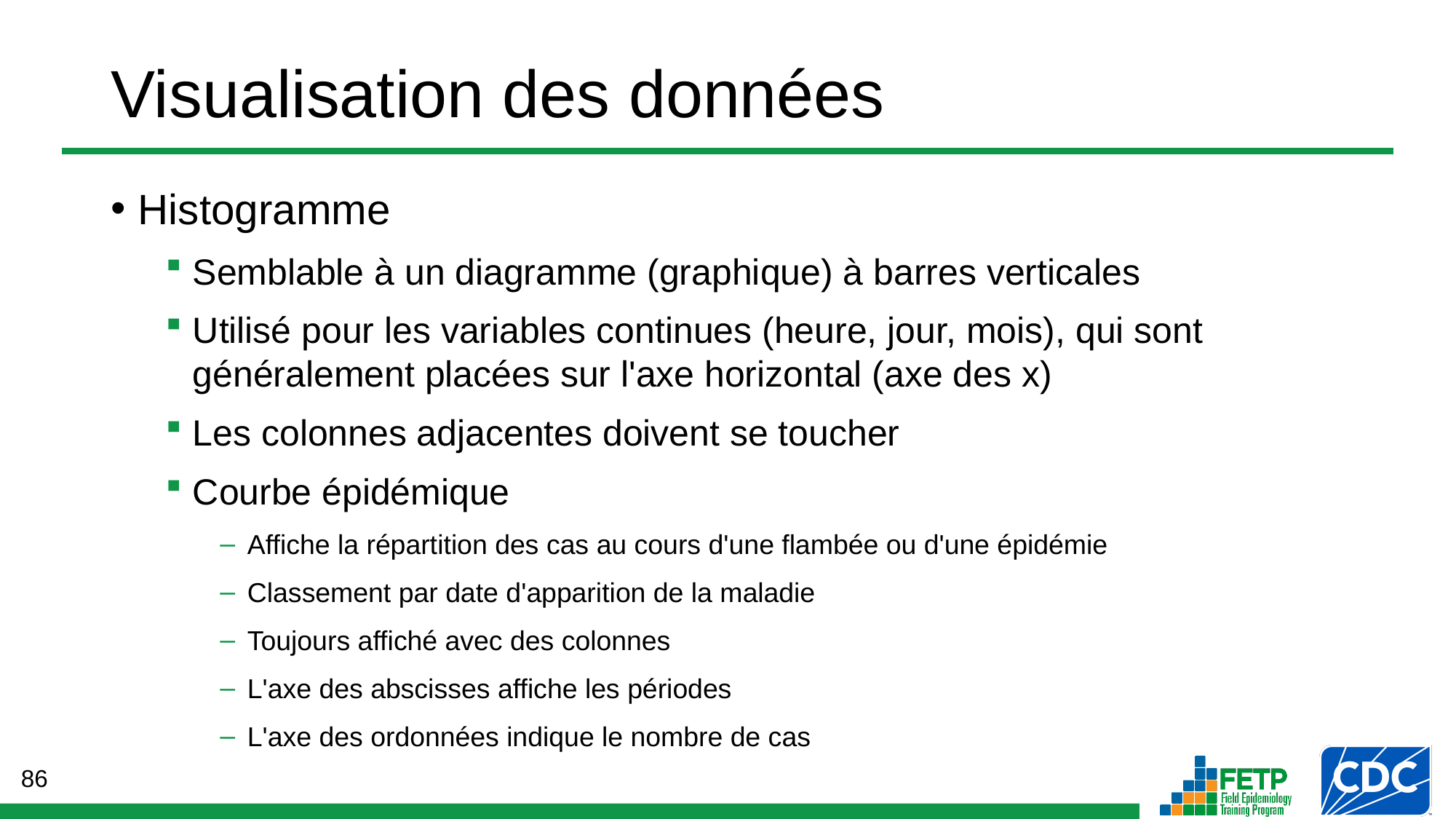

# Visualisation des données
Histogramme
Semblable à un diagramme (graphique) à barres verticales
Utilisé pour les variables continues (heure, jour, mois), qui sont généralement placées sur l'axe horizontal (axe des x)
Les colonnes adjacentes doivent se toucher
Courbe épidémique
Affiche la répartition des cas au cours d'une flambée ou d'une épidémie
Classement par date d'apparition de la maladie
Toujours affiché avec des colonnes
L'axe des abscisses affiche les périodes
L'axe des ordonnées indique le nombre de cas